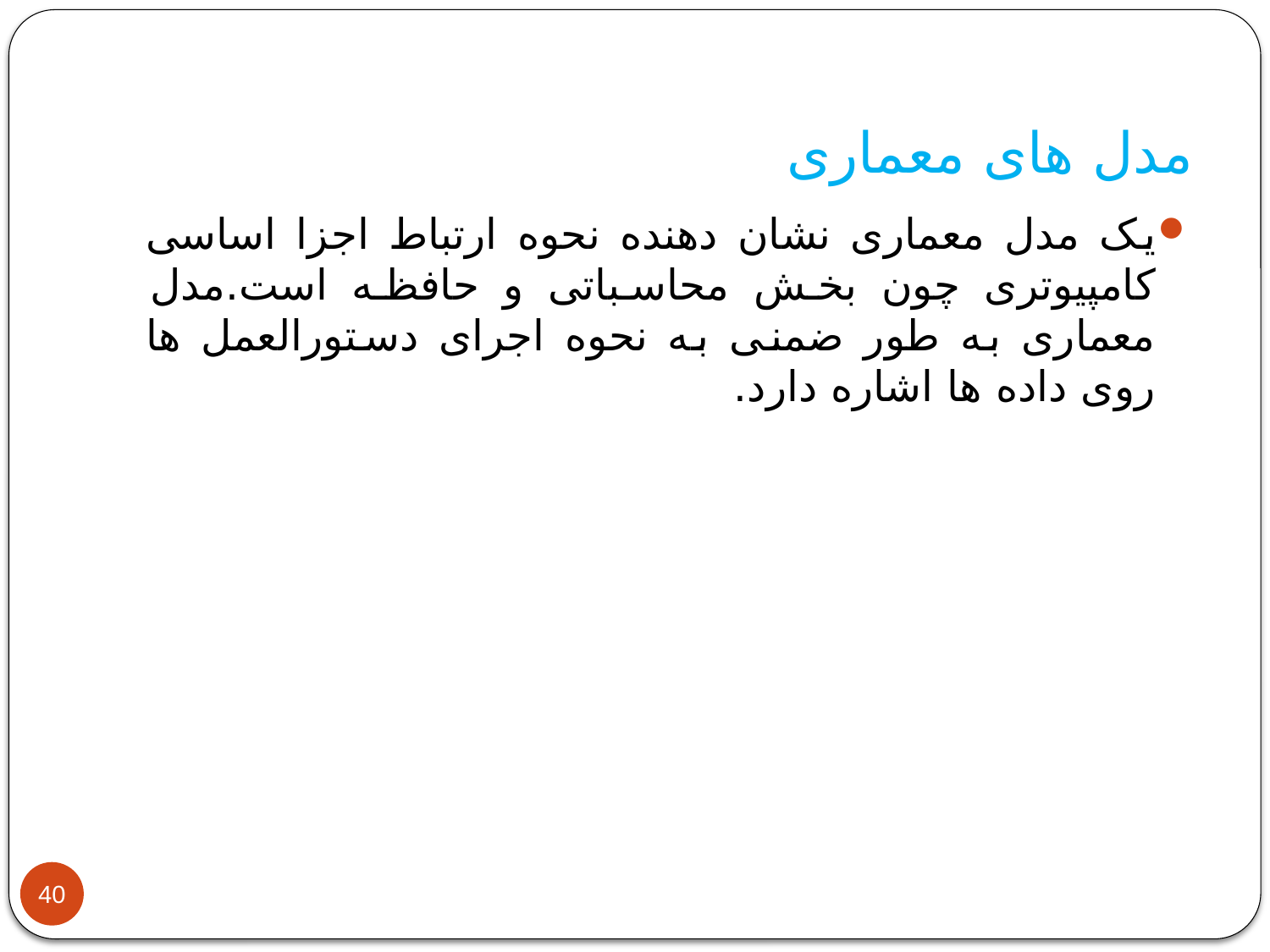

# مدل های معماری
یک مدل معماری نشان دهنده نحوه ارتباط اجزا اساسی کامپیوتری چون بخش محاسباتی و حافظه است.مدل معماری به طور ضمنی به نحوه اجرای دستورالعمل ها روی داده ها اشاره دارد.
40